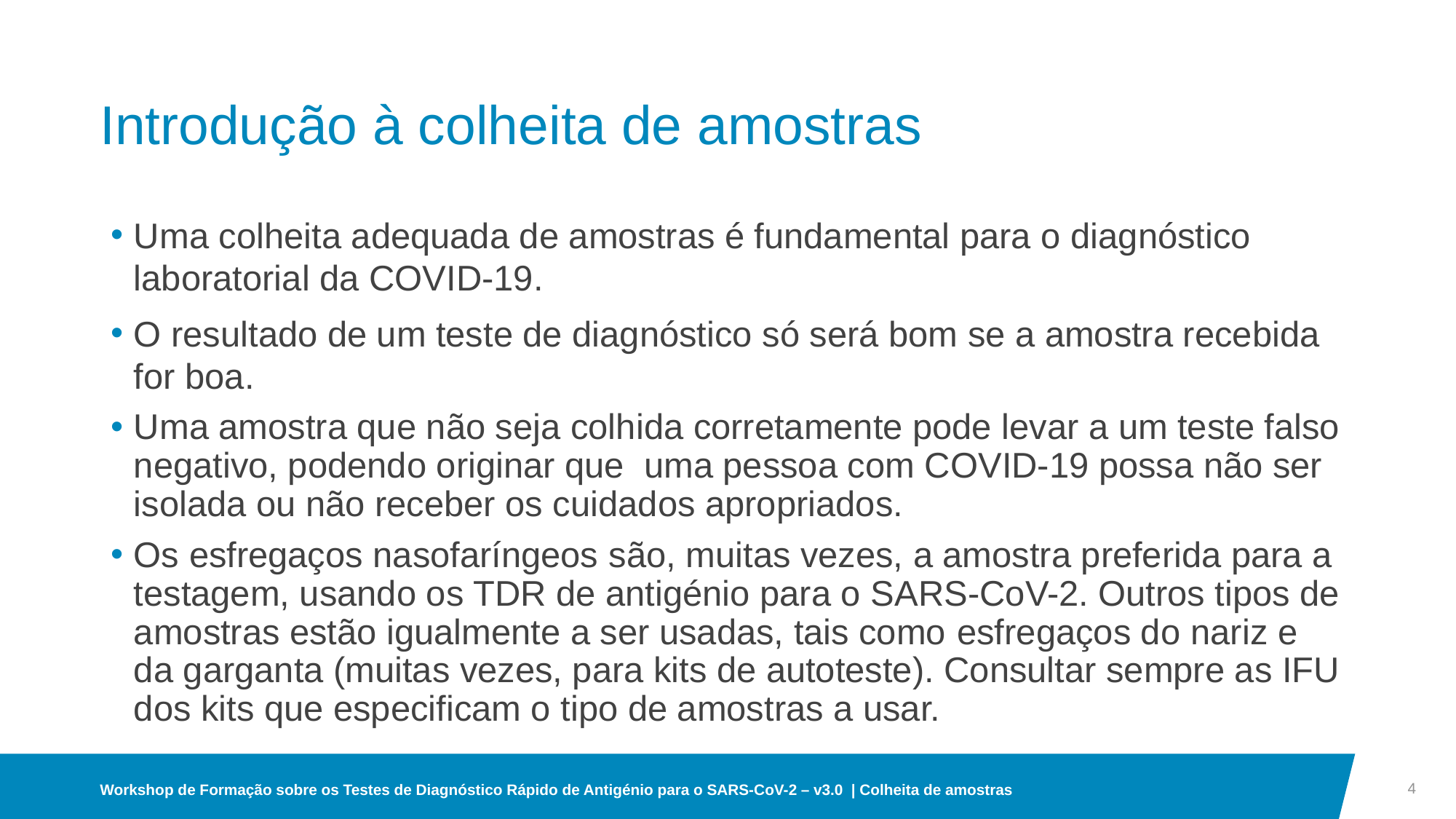

# Introdução à colheita de amostras
Uma colheita adequada de amostras é fundamental para o diagnóstico laboratorial da COVID-19.
O resultado de um teste de diagnóstico só será bom se a amostra recebida for boa.
Uma amostra que não seja colhida corretamente pode levar a um teste falso negativo, podendo originar que  uma pessoa com COVID-19 possa não ser isolada ou não receber os cuidados apropriados.
Os esfregaços nasofaríngeos são, muitas vezes, a amostra preferida para a testagem, usando os TDR de antigénio para o SARS-CoV-2. Outros tipos de amostras estão igualmente a ser usadas, tais como esfregaços do nariz e da garganta (muitas vezes, para kits de autoteste). Consultar sempre as IFU dos kits que especificam o tipo de amostras a usar.

4
Workshop de Formação sobre os Testes de Diagnóstico Rápido de Antigénio para o SARS-CoV-2 – v3.0  | Colheita de amostras